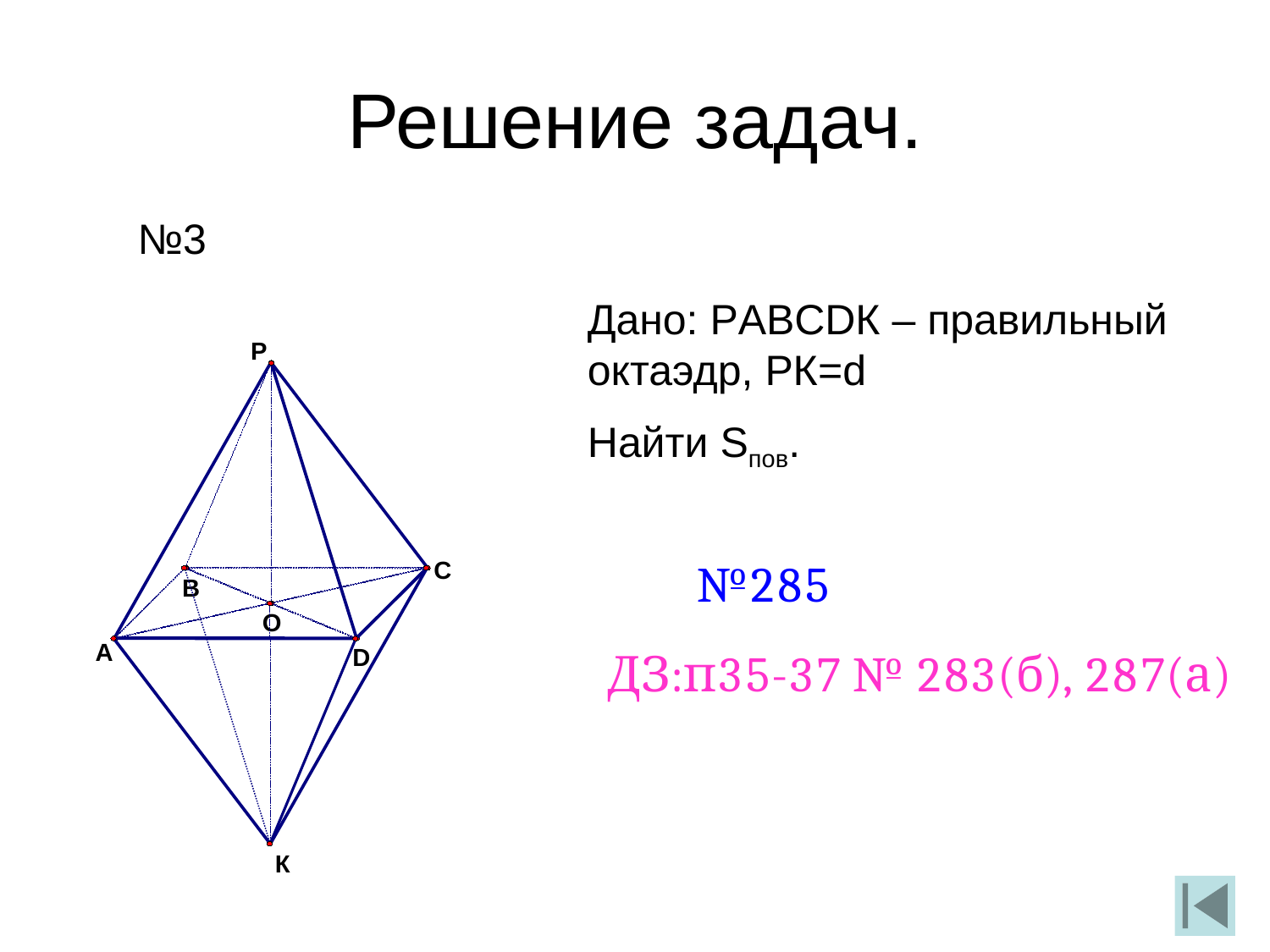

Решение задач.
№3
Дано: РABCDК – правильный октаэдр, РК=d
Найти Sпов.

P

C

B

O

A

D
К
№285
ДЗ:п35-37 № 283(б), 287(а)